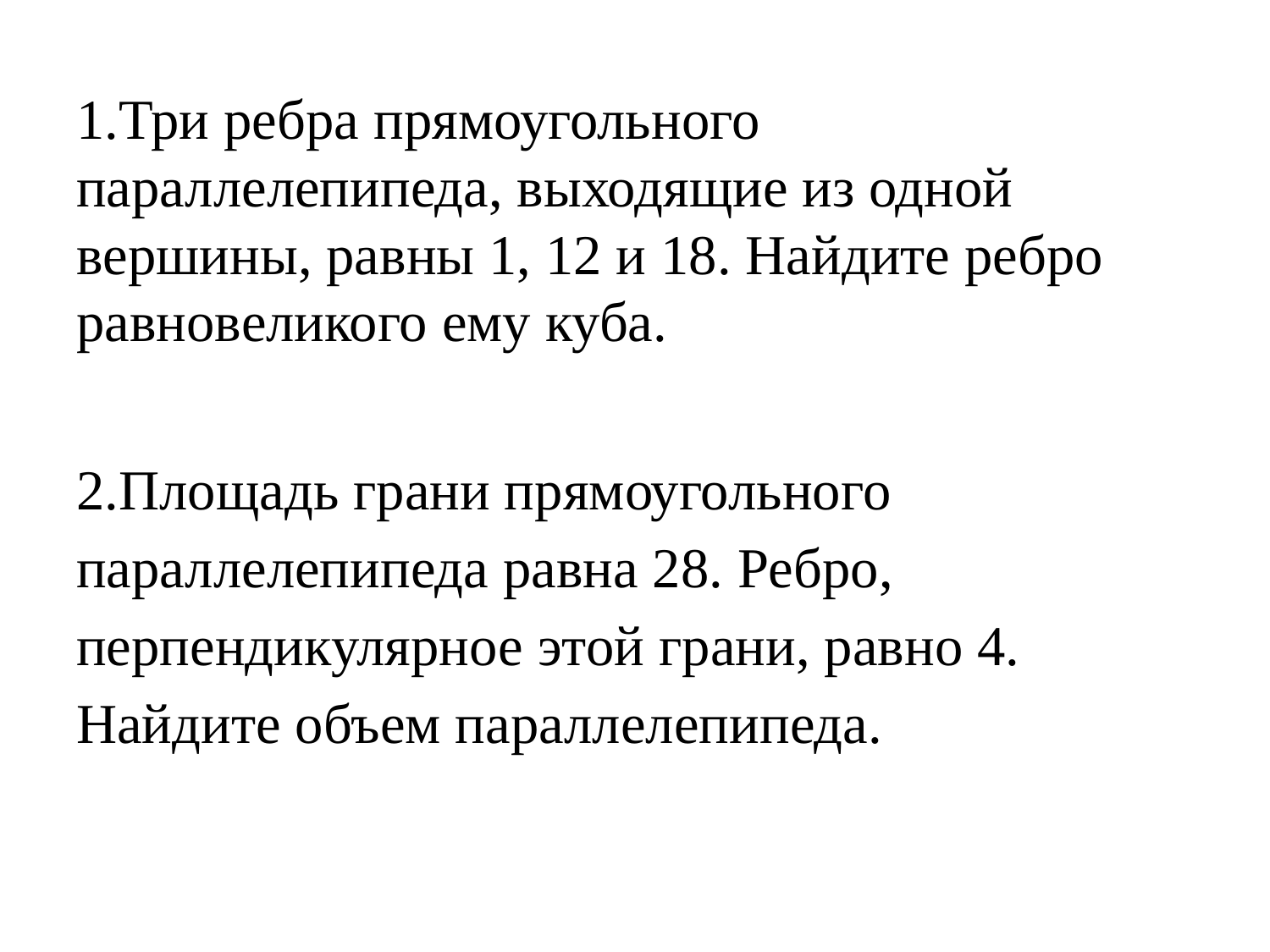

#
1.Три ребра прямоугольного параллелепипеда, выходящие из одной вершины, равны 1, 12 и 18. Найдите ребро равновеликого ему куба.

2.Площадь грани прямоугольного параллелепипеда равна 28. Ребро, перпендикулярное этой грани, равно 4. Найдите объем параллелепипеда.